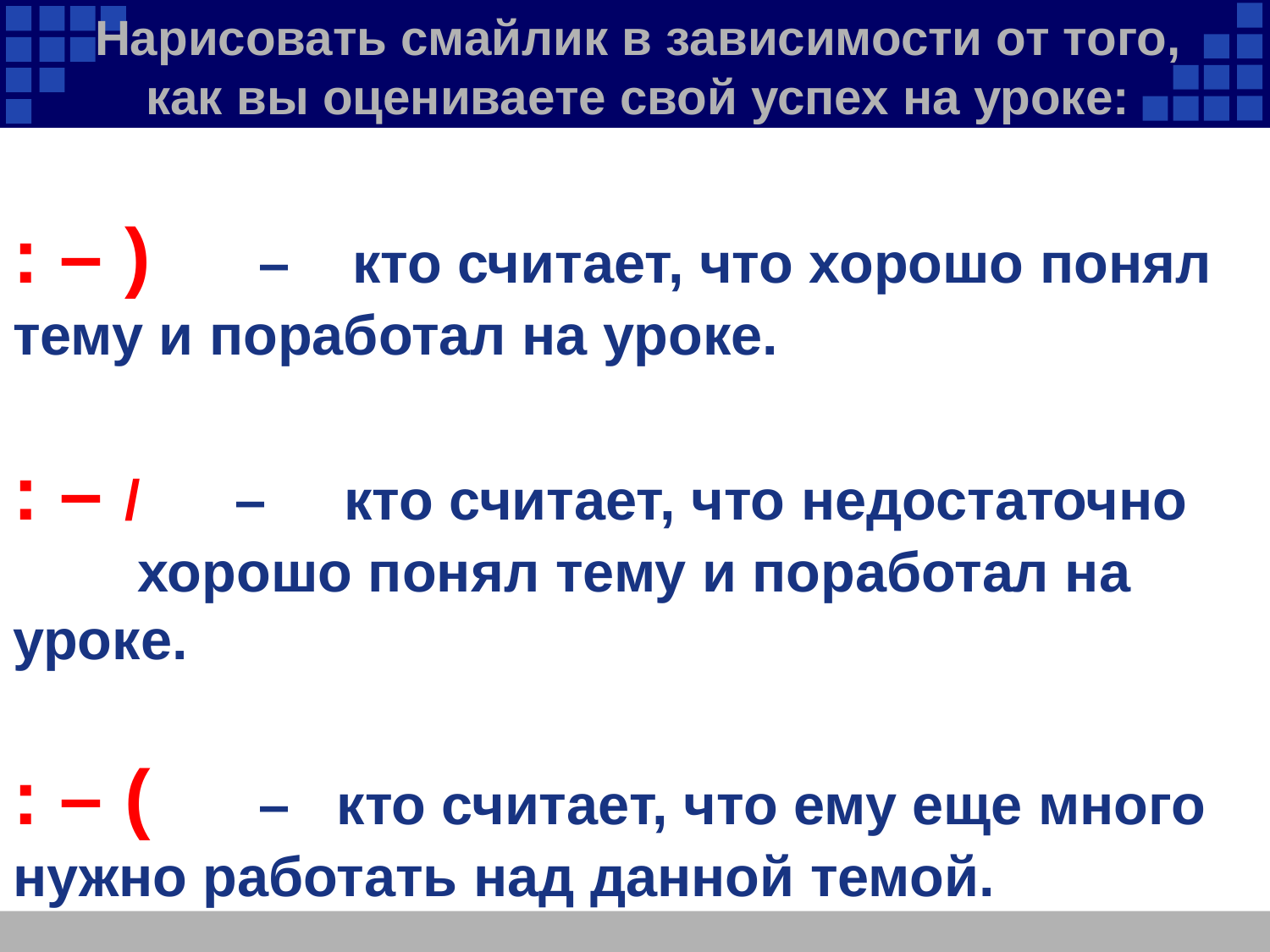

Нарисовать смайлик в зависимости от того, как вы оцениваете свой успех на уроке:
# : – )     –    кто считает, что хорошо понял   тему и поработал на уроке. : – /      –     кто считает, что недостаточно             хорошо понял тему и поработал на уроке. : – (     –   кто считает, что ему еще много нужно работать над данной темой.